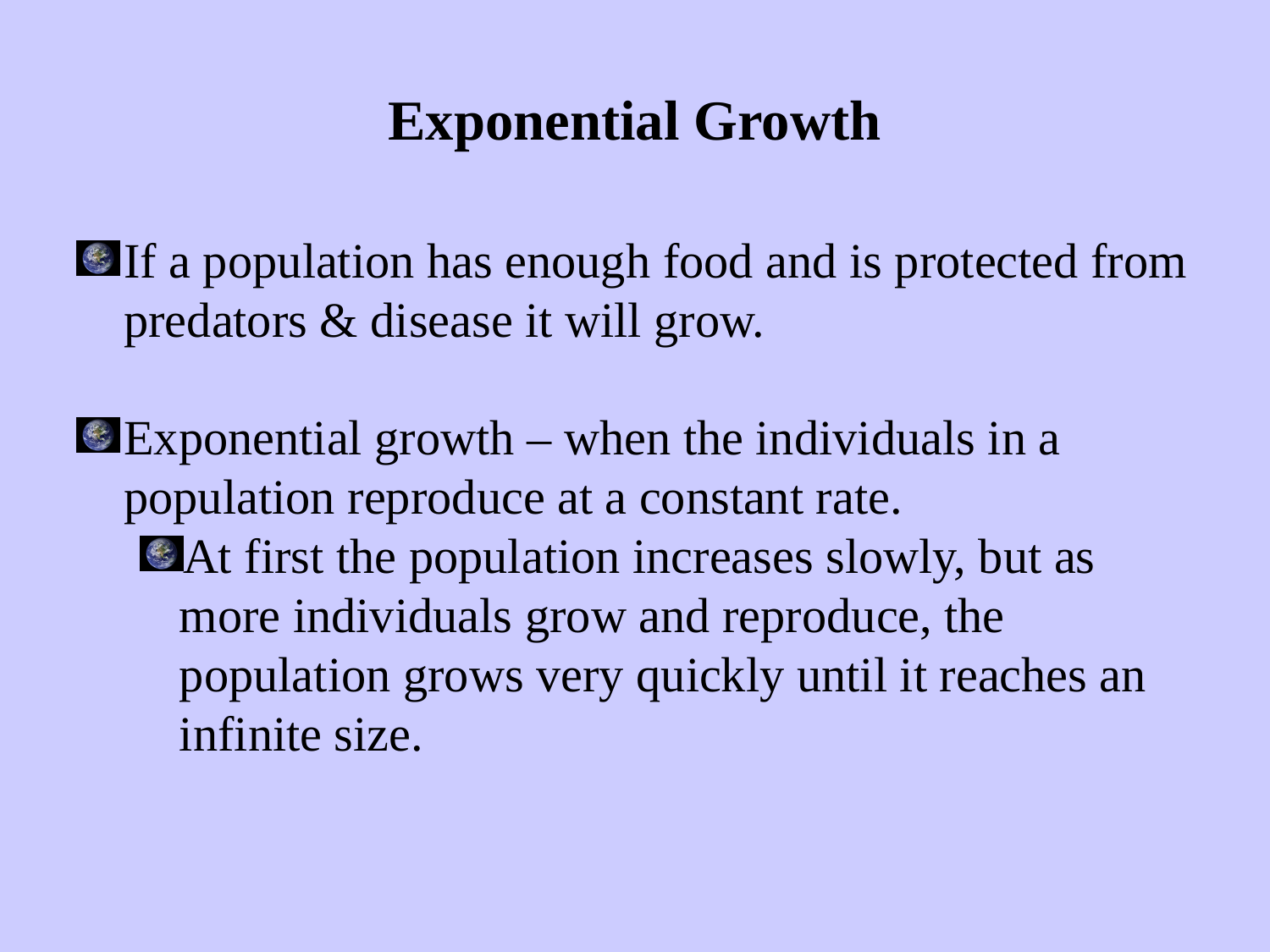

# Exponential Growth
If a population has enough food and is protected from predators & disease it will grow.

Exponential growth – when the individuals in a population reproduce at a constant rate.
At first the population increases slowly, but as more individuals grow and reproduce, the population grows very quickly until it reaches an infinite size.